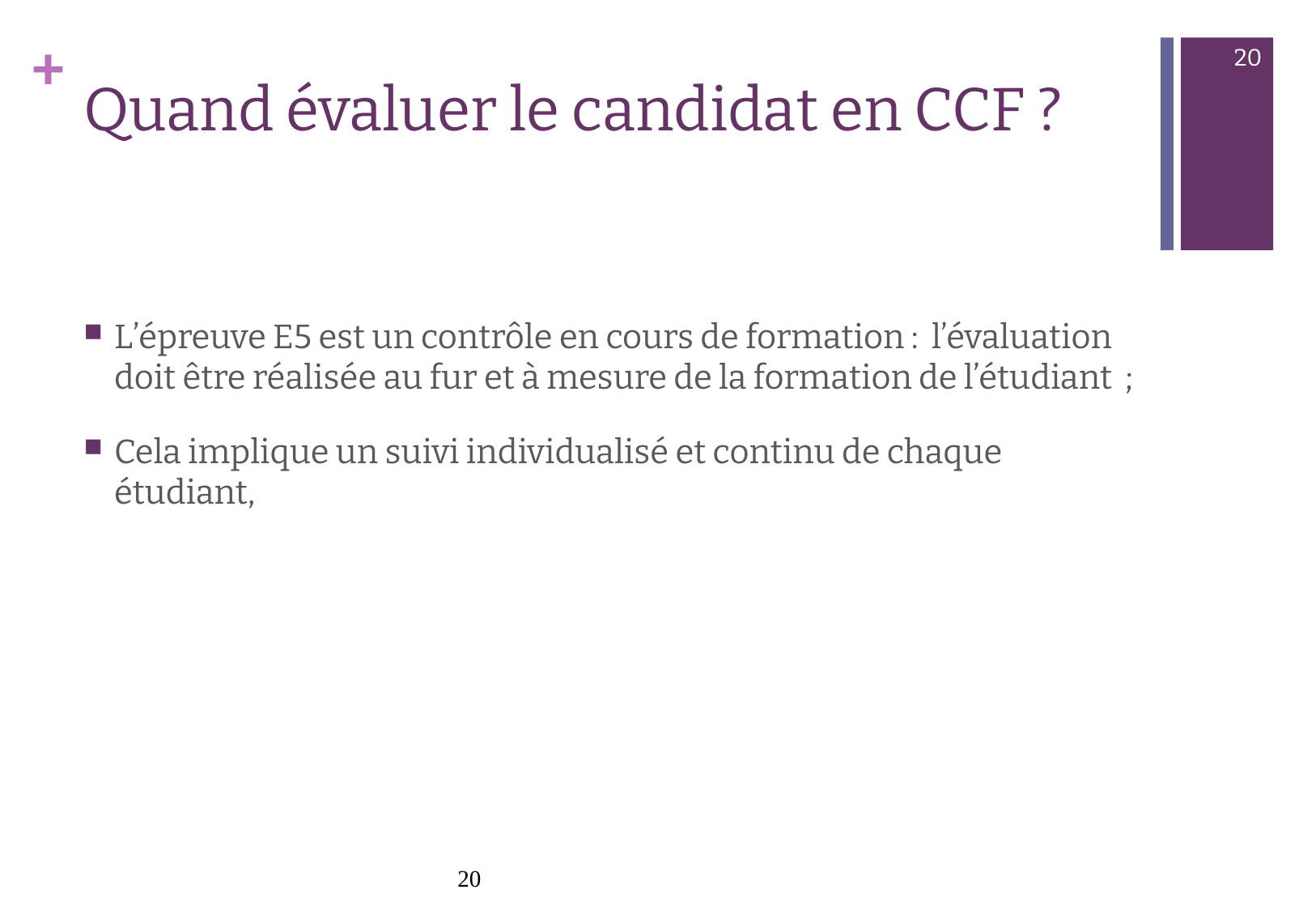

20
# Quand évaluer le candidat en CCF ?
L’épreuve E5 est un contrôle en cours de formation :  l’évaluation doit être réalisée au fur et à mesure de la formation de l’étudiant  ;
Cela implique un suivi individualisé et continu de chaque étudiant,

20